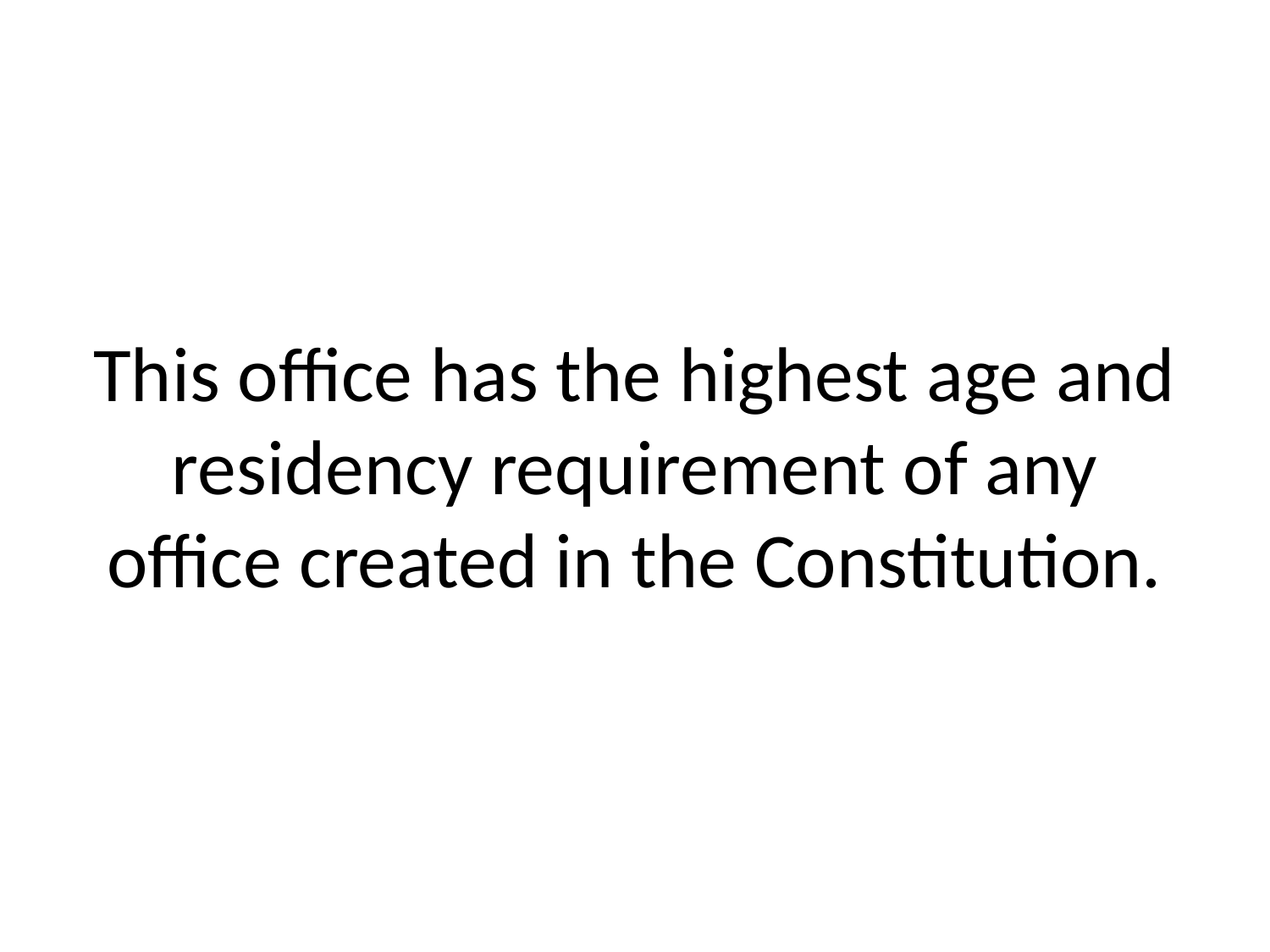

# This office has the highest age and residency requirement of any office created in the Constitution.